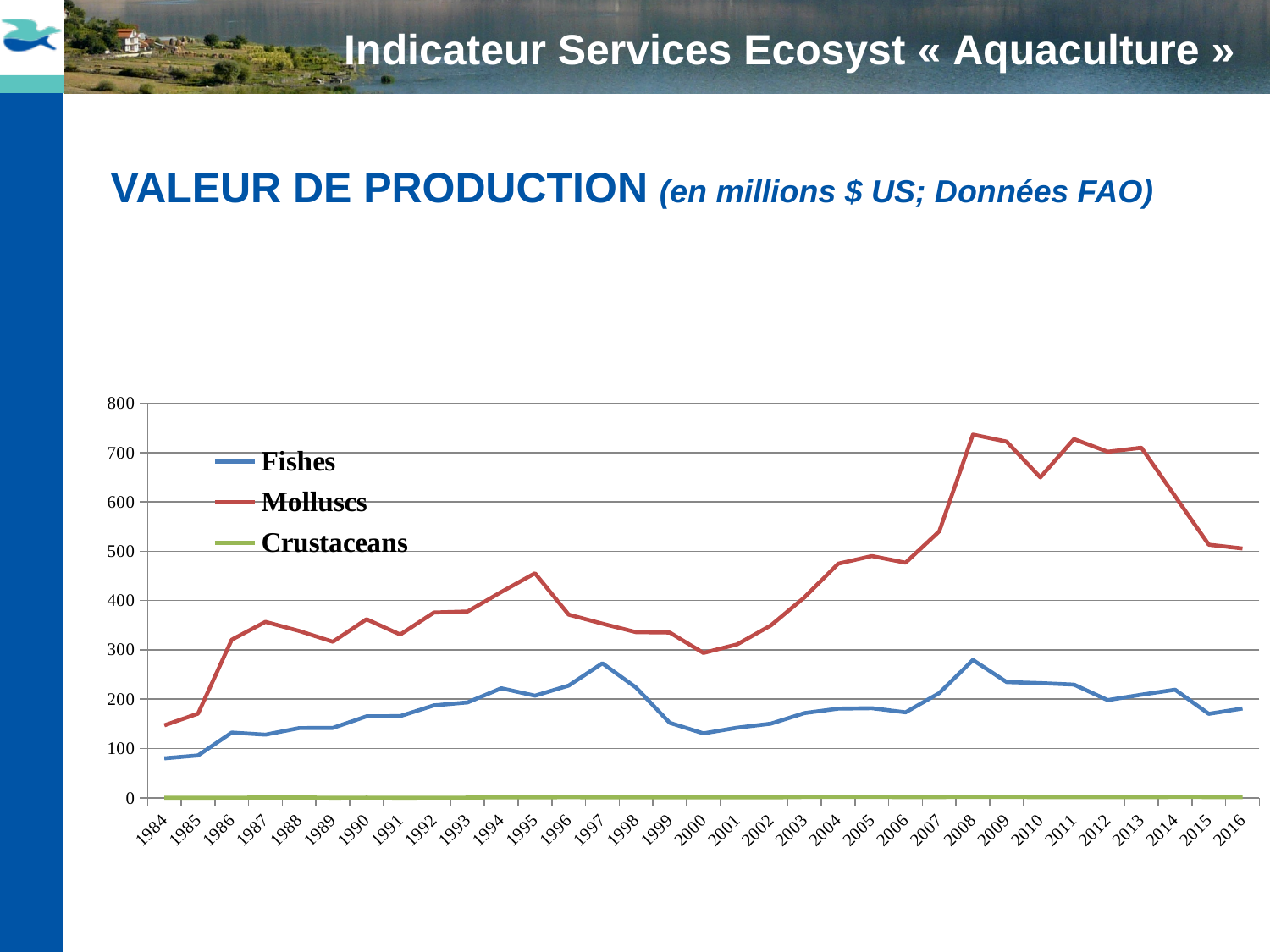

# Indicateur Services Ecosyst « Aquaculture »

VALEUR DE PRODUCTION (en millions $ US; Données FAO)

### Chart

| Category | Fishes | Molluscs | Crustaceans |
|---|---|---|---|
| 1984 | 80.025158 | 146.964878 | 0.05 |
| 1985 | 85.932164 | 170.692189 | 0.058617 |
| 1986 | 132.214444 | 320.64183399999996 | 0.185266 |
| 1987 | 127.983155 | 356.955881 | 0.31405700000000003 |
| 1988 | 141.36336300000002 | 338.48749 | 0.474186 |
| 1989 | 141.664545 | 316.494971 | 0.085 |
| 1990 | 165.18179999999998 | 362.19536 | 0.217 |
| 1991 | 165.584244 | 331.163547 | 0.09 |
| 1992 | 187.405041 | 375.77004999999997 | 0.18 |
| 1993 | 193.41171700000004 | 377.8725 | 0.255 |
| 1994 | 222.11549899999997 | 417.57991200000004 | 0.8505839999999999 |
| 1995 | 207.00694299999998 | 455.43058 | 0.732822 |
| 1996 | 227.59712600000003 | 371.472881 | 1.0592460000000001 |
| 1997 | 272.834719 | 353.256731 | 0.789725 |
| 1998 | 223.536 | 336.021 | 0.765 |
| 1999 | 151.99939 | 335.19295 | 0.7269500000000001 |
| 2000 | 130.623494 | 293.74197200000003 | 0.687089 |
| 2001 | 142.014892 | 311.13296 | 0.613395 |
| 2002 | 150.257306 | 349.646557 | 0.6716599999999999 |
| 2003 | 171.71885200000003 | 406.684239 | 1.453592 |
| 2004 | 180.73414200000002 | 474.764211 | 1.5665630000000001 |
| 2005 | 181.71803999999997 | 490.38457900000003 | 1.569857 |
| 2006 | 173.25702299999998 | 476.876734 | 1.2870409999999999 |
| 2007 | 212.314501 | 540.437517 | 1.370636 |
| 2008 | 279.459969 | 736.573978 | 1.484161 |
| 2009 | 234.662438 | 722.35528 | 1.579686 |
| 2010 | 232.519818 | 649.823354 | 1.2469459999999999 |
| 2011 | 229.53907800000002 | 727.439527 | 1.2998969999999999 |
| 2012 | 198.14825499999998 | 701.699927 | 1.201459 |
| 2013 | 209.09377 | 709.980848 | 1.0179930000000001 |
| 2014 | 219.17980700000004 | 611.7403860000001 | 1.49907 |
| 2015 | 170.23071399999998 | 513.406643 | 1.4170989999999999 |
| 2016 | 181.12128 | 505.741325 | 1.327382 |